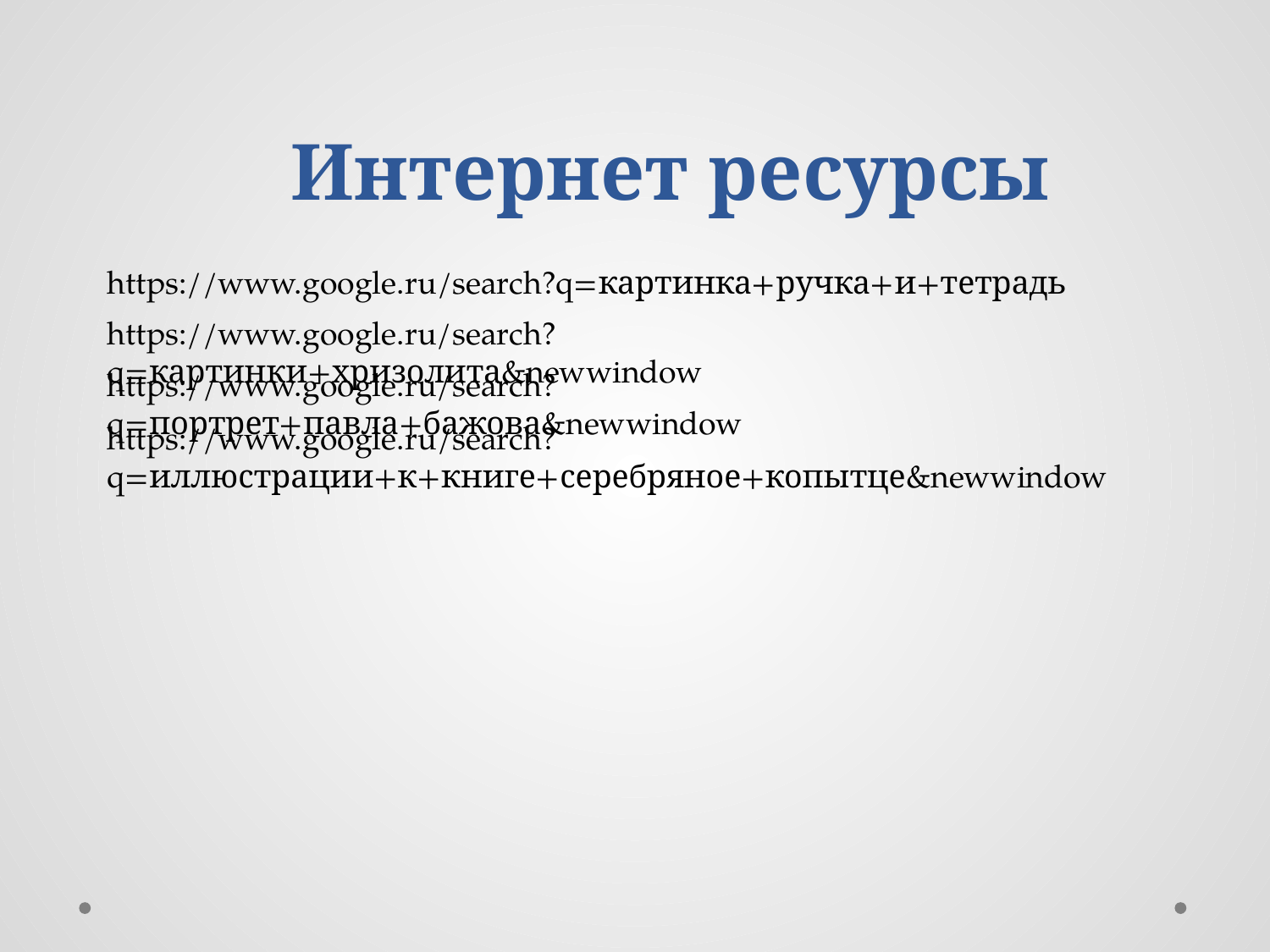

# Интернет ресурсы
https://www.google.ru/search?q=картинка+ручка+и+тетрадь
https://www.google.ru/search?q=картинки+хризолита&newwindow
https://www.google.ru/search?q=портрет+павла+бажова&newwindow
https://www.google.ru/search?q=иллюстрации+к+книге+серебряное+копытце&newwindow